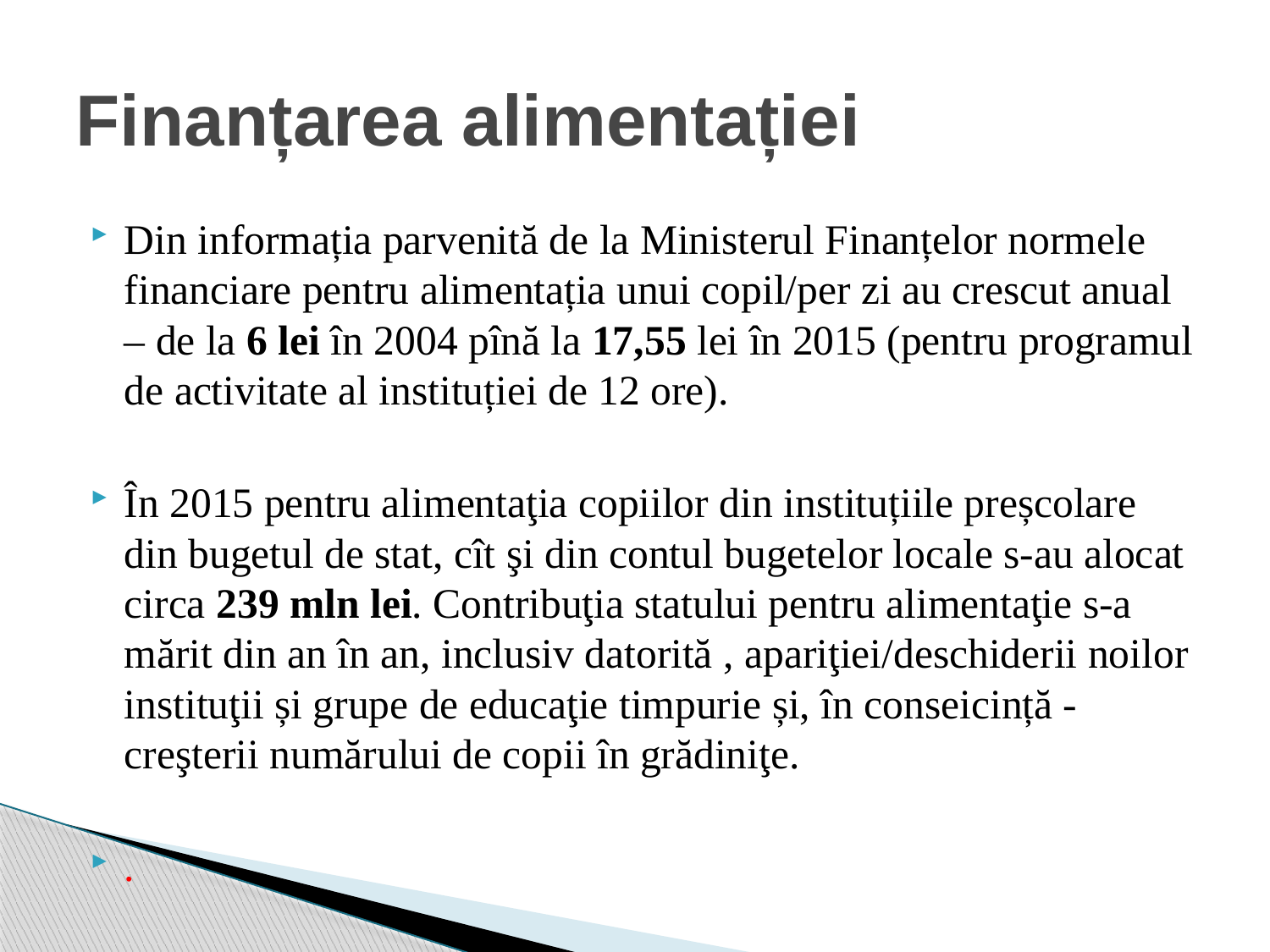

# Finanțarea alimentației
Din informația parvenită de la Ministerul Finanțelor normele financiare pentru alimentația unui copil/per zi au crescut anual – de la 6 lei în 2004 pînă la 17,55 lei în 2015 (pentru programul de activitate al instituției de 12 ore).

În 2015 pentru alimentaţia copiilor din instituțiile preșcolare din bugetul de stat, cît şi din contul bugetelor locale s-au alocat circa 239 mln lei. Contribuţia statului pentru alimentaţie s-a mărit din an în an, inclusiv datorită , apariţiei/deschiderii noilor instituţii și grupe de educaţie timpurie și, în conseicință -  creşterii numărului de copii în grădiniţe.

.